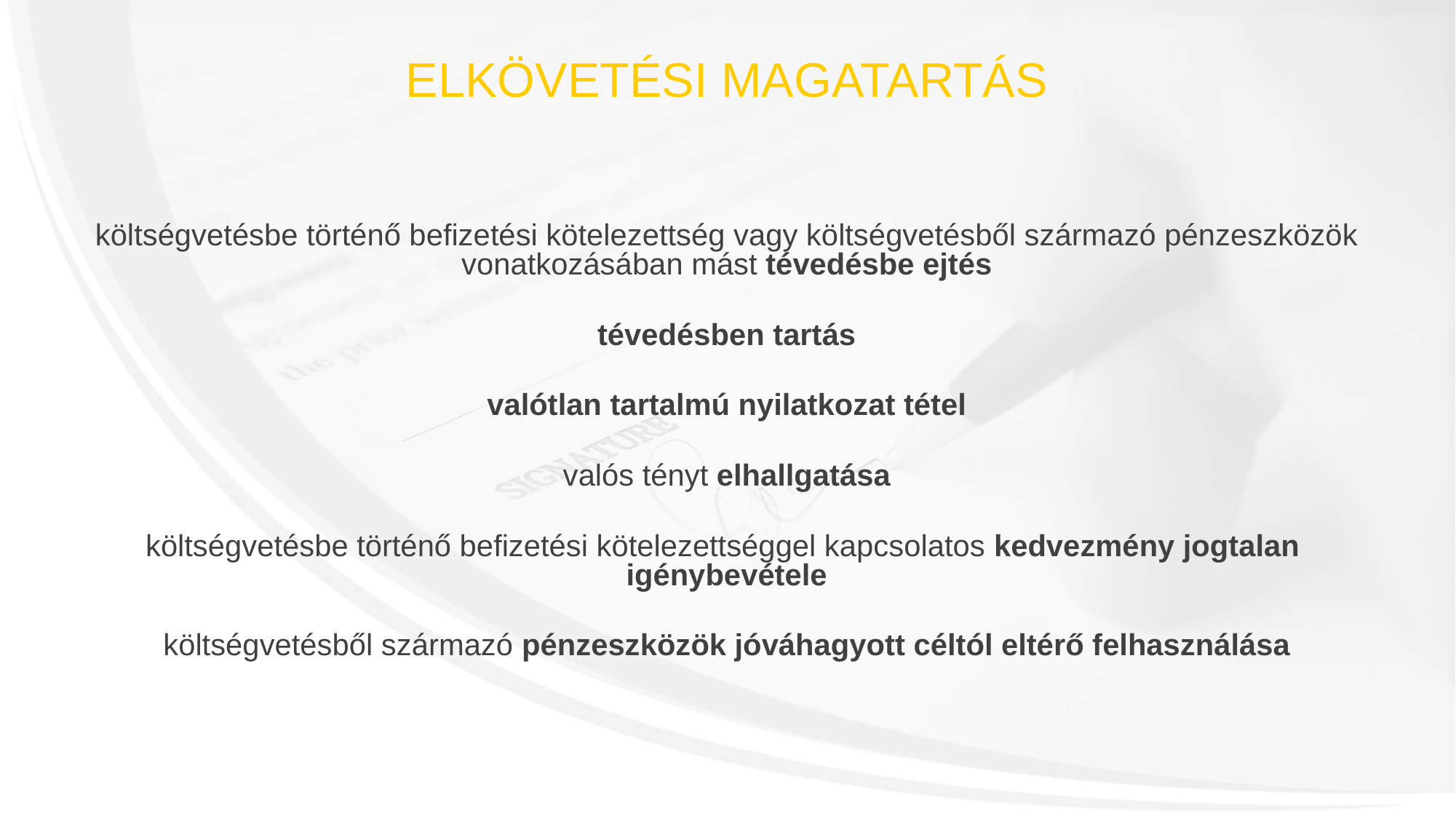

ELKÖVETÉSI MAGATARTÁS
költségvetésbe történő befizetési kötelezettség vagy költségvetésből származó pénzeszközök vonatkozásában mást tévedésbe ejtés

tévedésben tartás

valótlan tartalmú nyilatkozat tétel

valós tényt elhallgatása

költségvetésbe történő befizetési kötelezettséggel kapcsolatos kedvezmény jogtalan
igénybevétele

költségvetésből származó pénzeszközök jóváhagyott céltól eltérő felhasználása